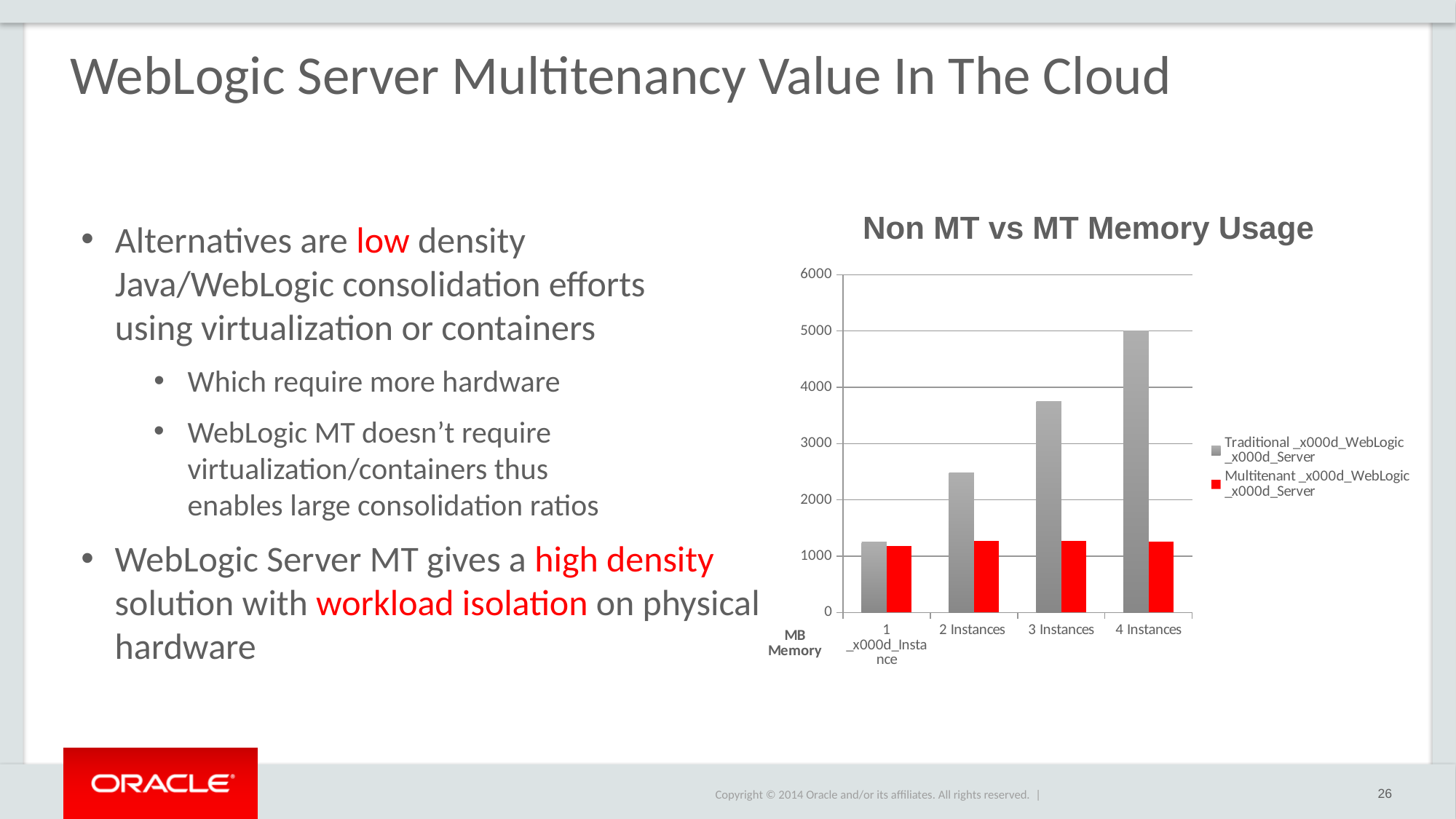

WebLogic Server Multitenancy Value In The Cloud
Non MT vs MT Memory Usage
Alternatives are low density
Java/WebLogic consolidation efforts
using virtualization or containers
Which require more hardware
WebLogic MT doesn’t require
virtualization/containers thus
enables large consolidation ratios
WebLogic Server MT gives a high density solution with workload isolation on physical hardware

### Chart

| Category | Traditional _x000d_WebLogic _x000d_Server | Multitenant _x000d_WebLogic _x000d_Server |
|---|---|---|
| 1 _x000d_Instance | 1248.0 | 1181.0 |
| 2 Instances  | 2486.0 | 1273.0 |
| 3 Instances | 3742.0 | 1274.0 |
| 4 Instances | 4999.0 | 1256.0 |
26